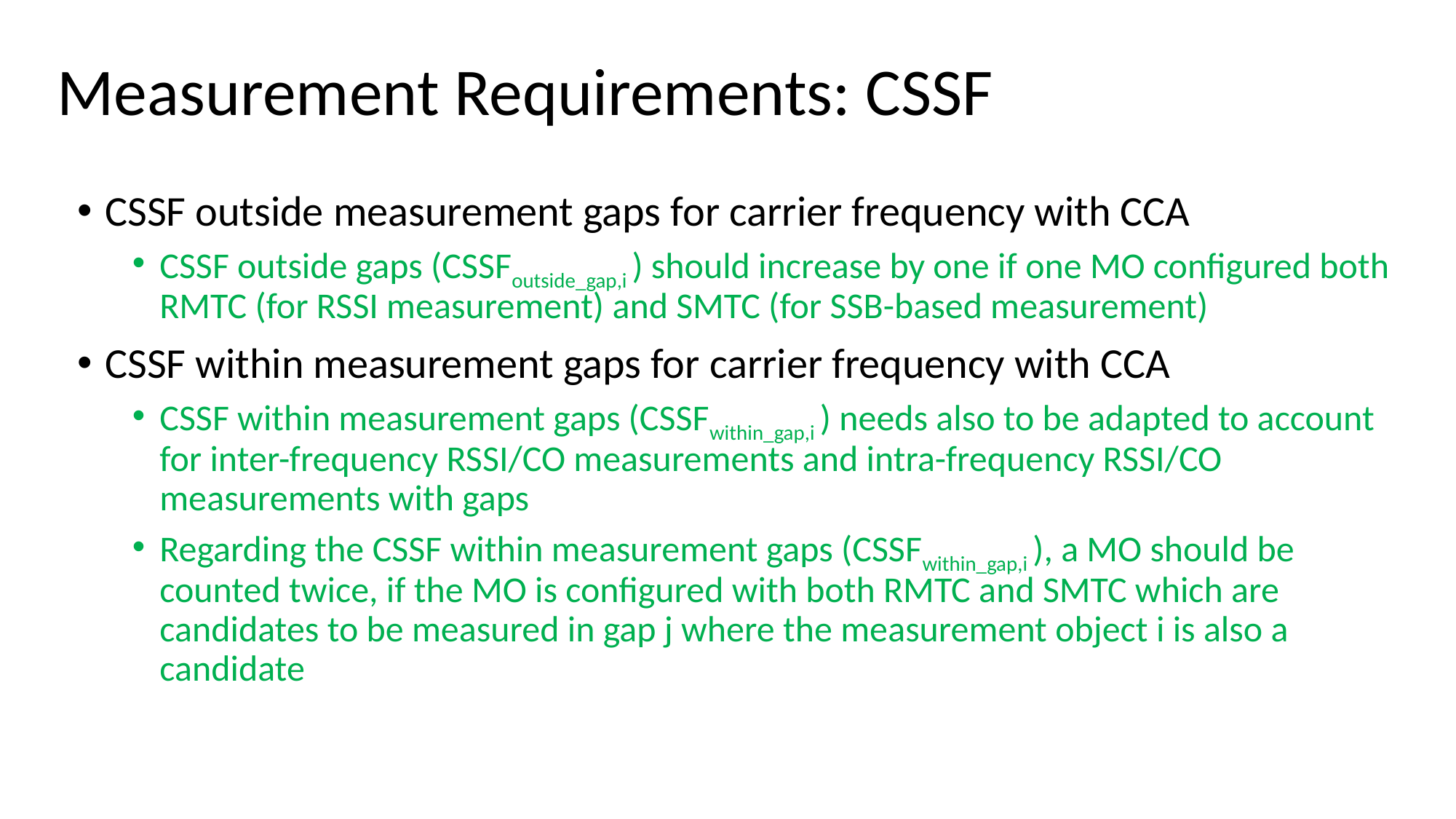

# Measurement Requirements: CSSF
CSSF outside measurement gaps for carrier frequency with CCA
CSSF outside gaps (CSSFoutside_gap,i ) should increase by one if one MO configured both RMTC (for RSSI measurement) and SMTC (for SSB-based measurement)
CSSF within measurement gaps for carrier frequency with CCA
CSSF within measurement gaps (CSSFwithin_gap,i ) needs also to be adapted to account for inter-frequency RSSI/CO measurements and intra-frequency RSSI/CO measurements with gaps
Regarding the CSSF within measurement gaps (CSSFwithin_gap,i ), a MO should be counted twice, if the MO is configured with both RMTC and SMTC which are candidates to be measured in gap j where the measurement object i is also a candidate